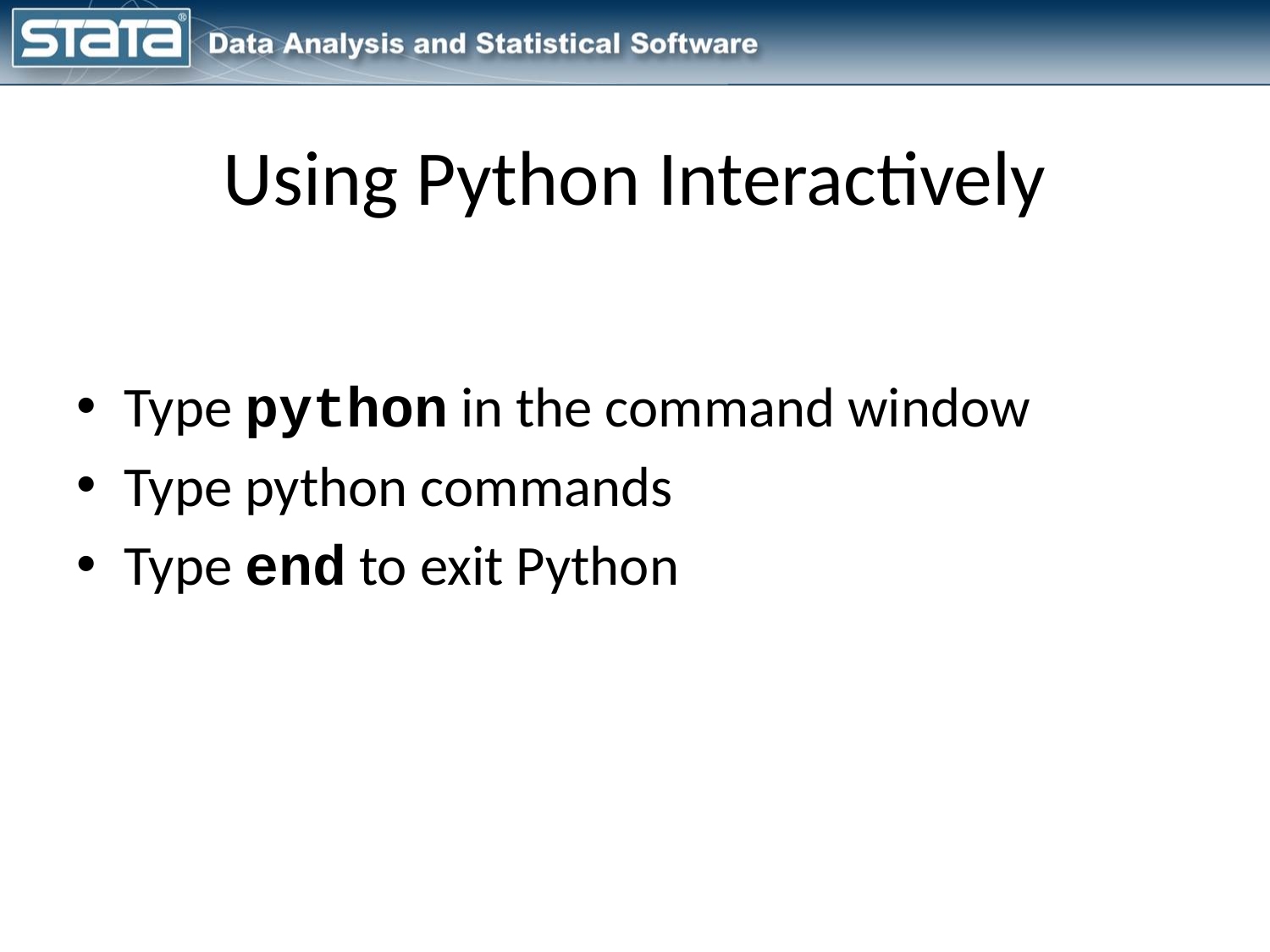

# Using Python Interactively

Type python in the command window
Type python commands
Type end to exit Python